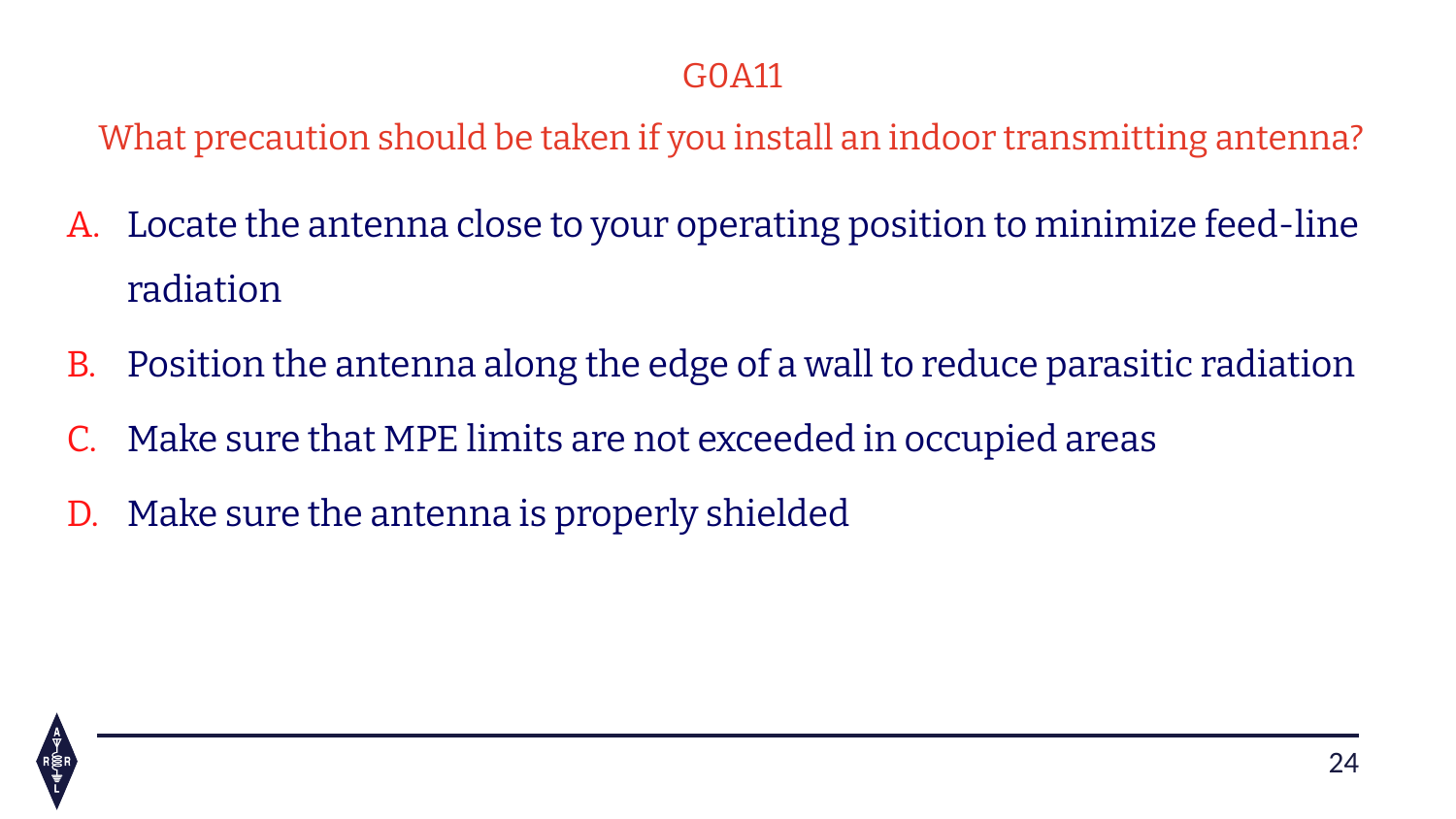

G0A11
What precaution should be taken if you install an indoor transmitting antenna?
Locate the antenna close to your operating position to minimize feed-line radiation
Position the antenna along the edge of a wall to reduce parasitic radiation
Make sure that MPE limits are not exceeded in occupied areas
Make sure the antenna is properly shielded
24